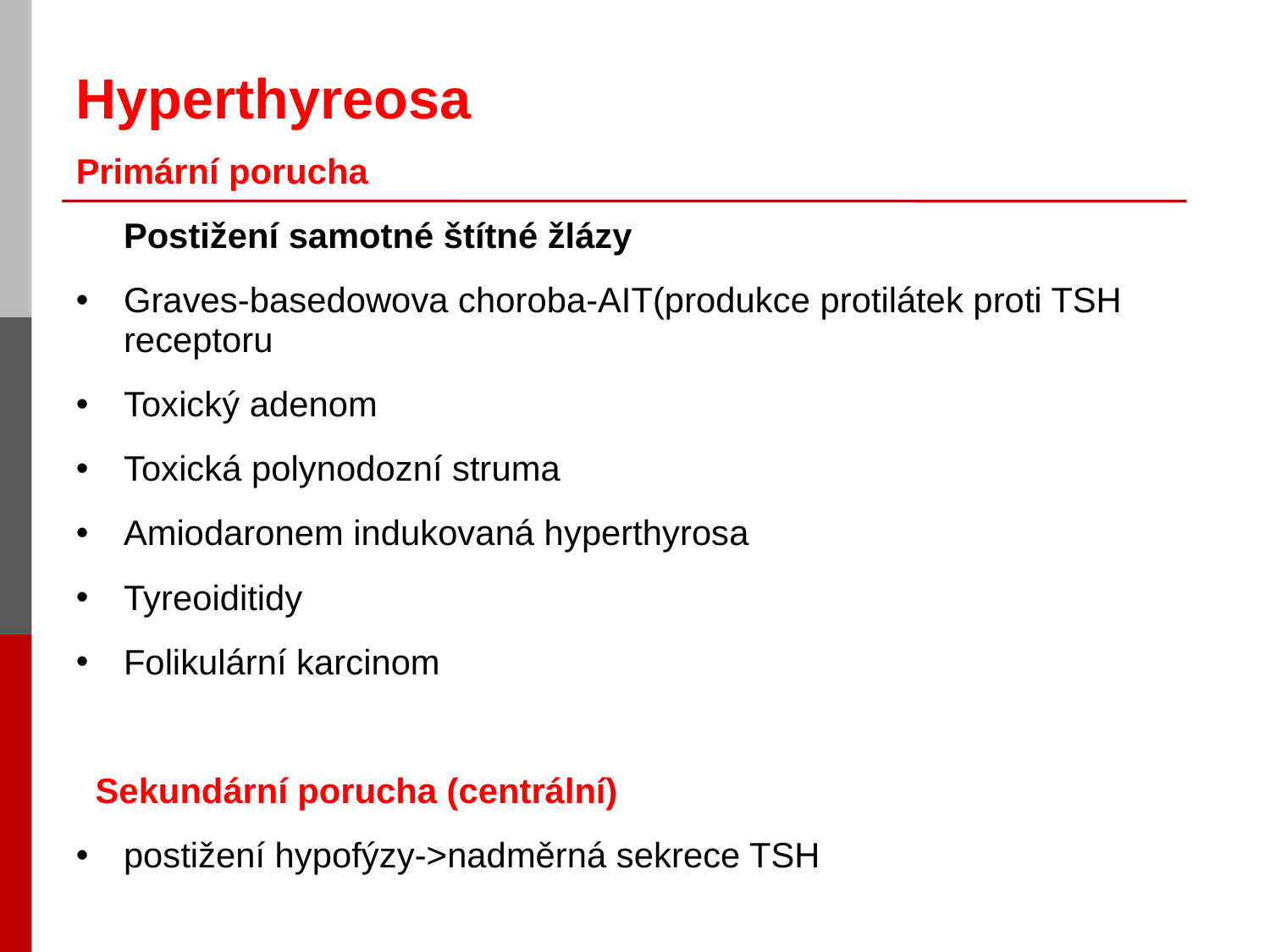

# Hyperthyreosa
Primární porucha
Postižení samotné štítné žlázy
Graves-basedowova choroba-AIT(produkce protilátek proti TSH receptoru
Toxický adenom
Toxická polynodozní struma
Amiodaronem indukovaná hyperthyrosa
Tyreoiditidy
Folikulární karcinom

  Sekundární porucha (centrální)
postižení hypofýzy->nadměrná sekrece TSH